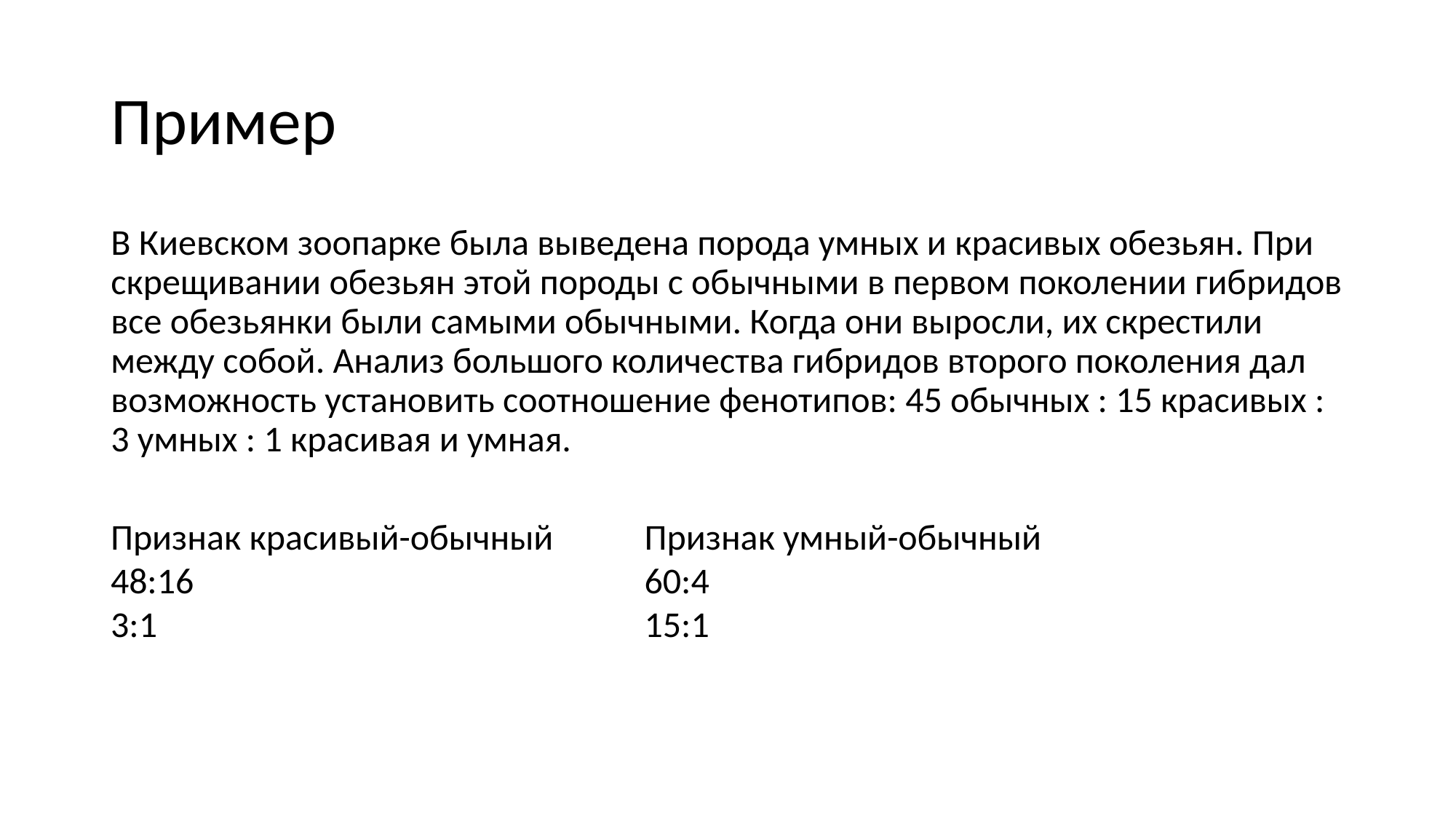

# Пример
В Киевском зоопарке была выведена порода умных и красивых обезьян. При скрещивании обезьян этой породы с обычными в первом поколении гибридов все обезьянки были самыми обычными. Когда они выросли, их скрестили между собой. Анализ большого количества гибридов второго поколения дал возможность установить соотношение фенотипов: 45 обычных : 15 красивых : 3 умных : 1 красивая и умная.
Признак красивый-обычный
48:16
3:1
Признак умный-обычный
60:4
15:1